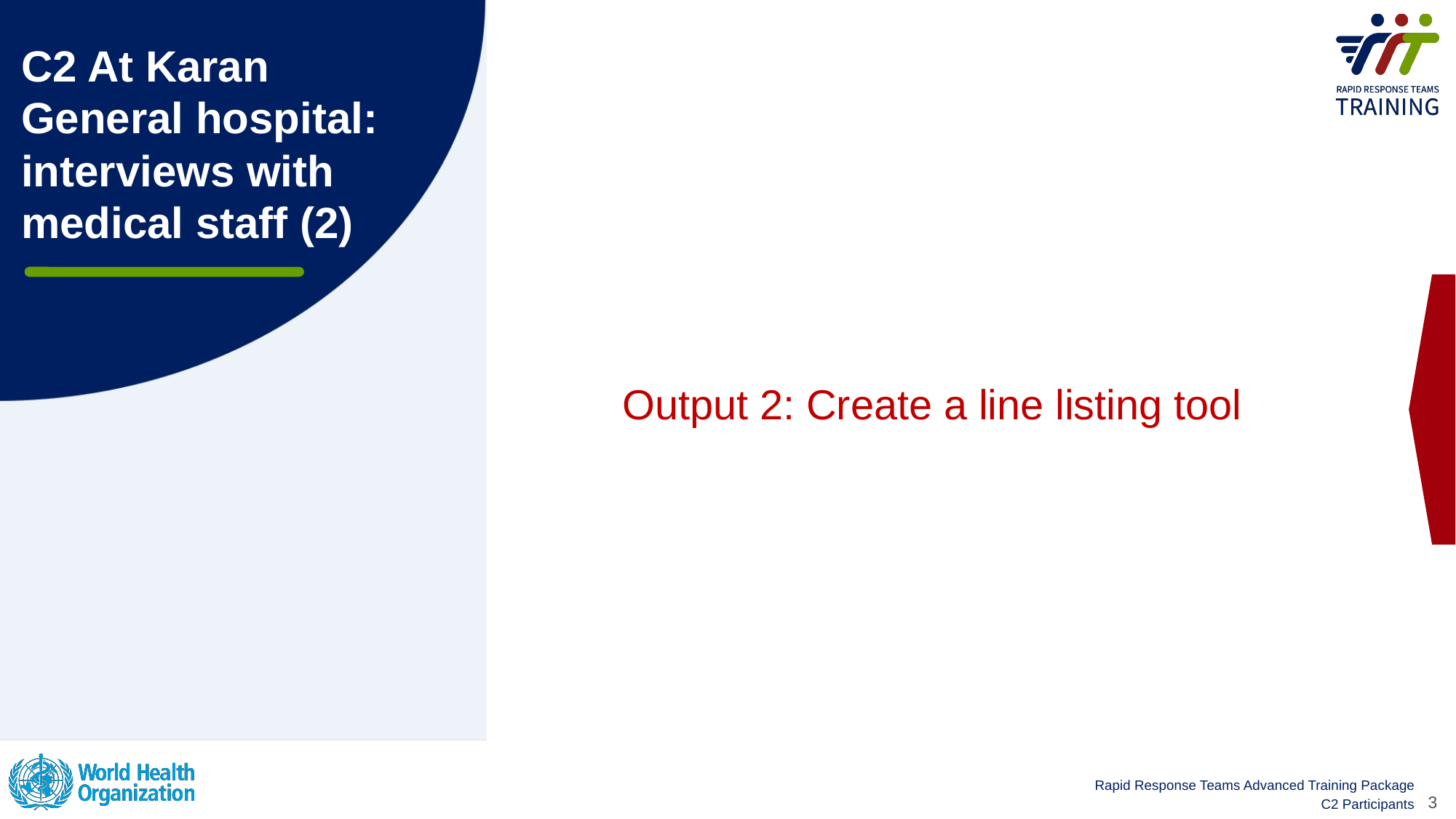

# C2 At Karan General hospital: interviews with medical staff (2)

Output 2: Create a line listing tool